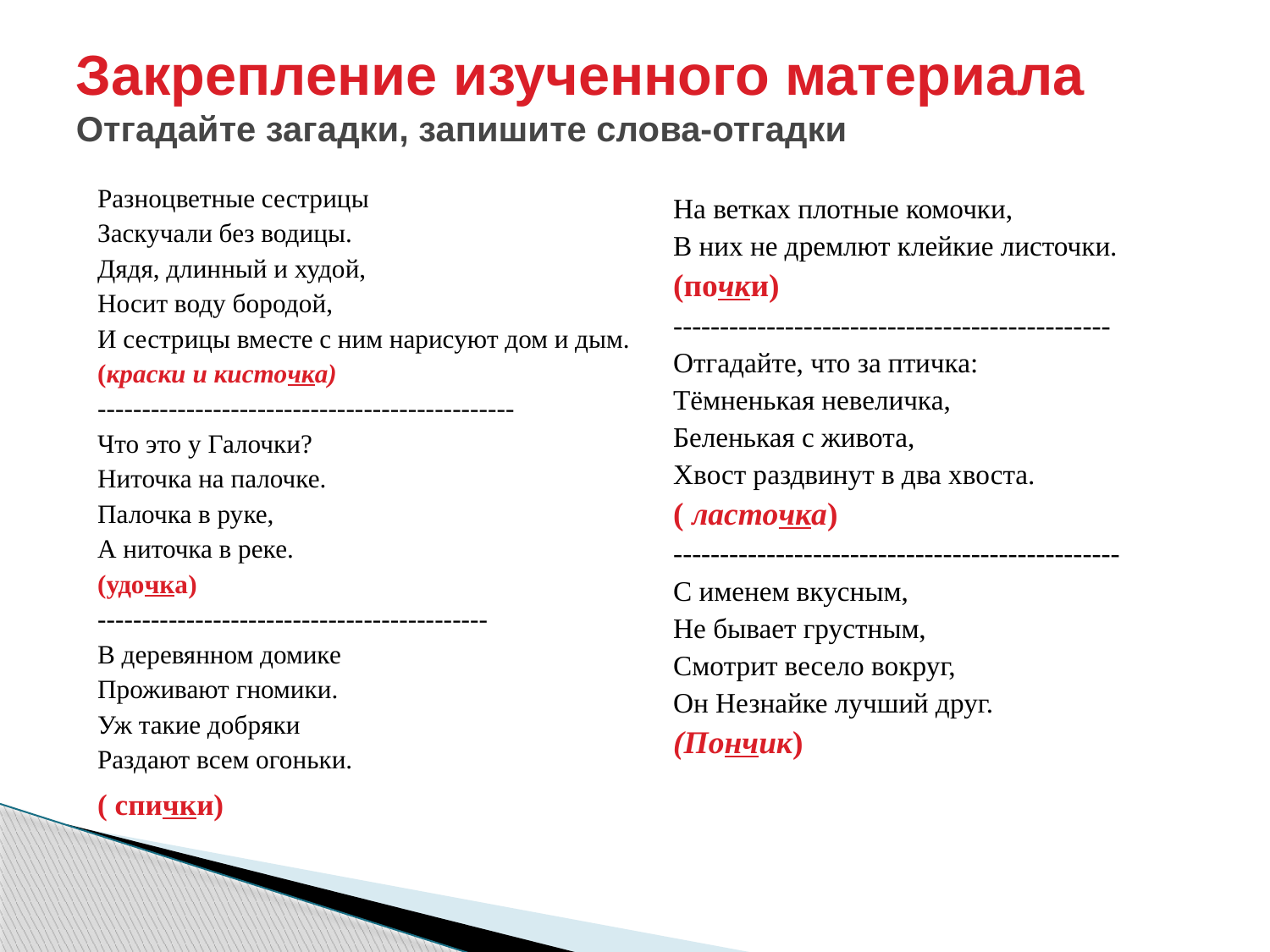

# Закрепление изученного материала Отгадайте загадки, запишите слова-отгадки
Разноцветные сестрицы
Заскучали без водицы.
Дядя, длинный и худой,
Носит воду бородой,
И сестрицы вместе с ним нарисуют дом и дым.
(краски и кисточка)
-----------------------------------------------
Что это у Галочки?
Ниточка на палочке.
Палочка в руке,
А ниточка в реке.
(удочка)
--------------------------------------------
В деревянном домике
Проживают гномики.
Уж такие добряки
Раздают всем огоньки.
( спички)
На ветках плотные комочки,
В них не дремлют клейкие листочки.
(почки)
-----------------------------------------------
Отгадайте, что за птичка:
Тёмненькая невеличка,
Беленькая с живота,
Хвост раздвинут в два хвоста.
( ласточка)
------------------------------------------------
С именем вкусным,
Не бывает грустным,
Смотрит весело вокруг,
Он Незнайке лучший друг.
(Пончик)